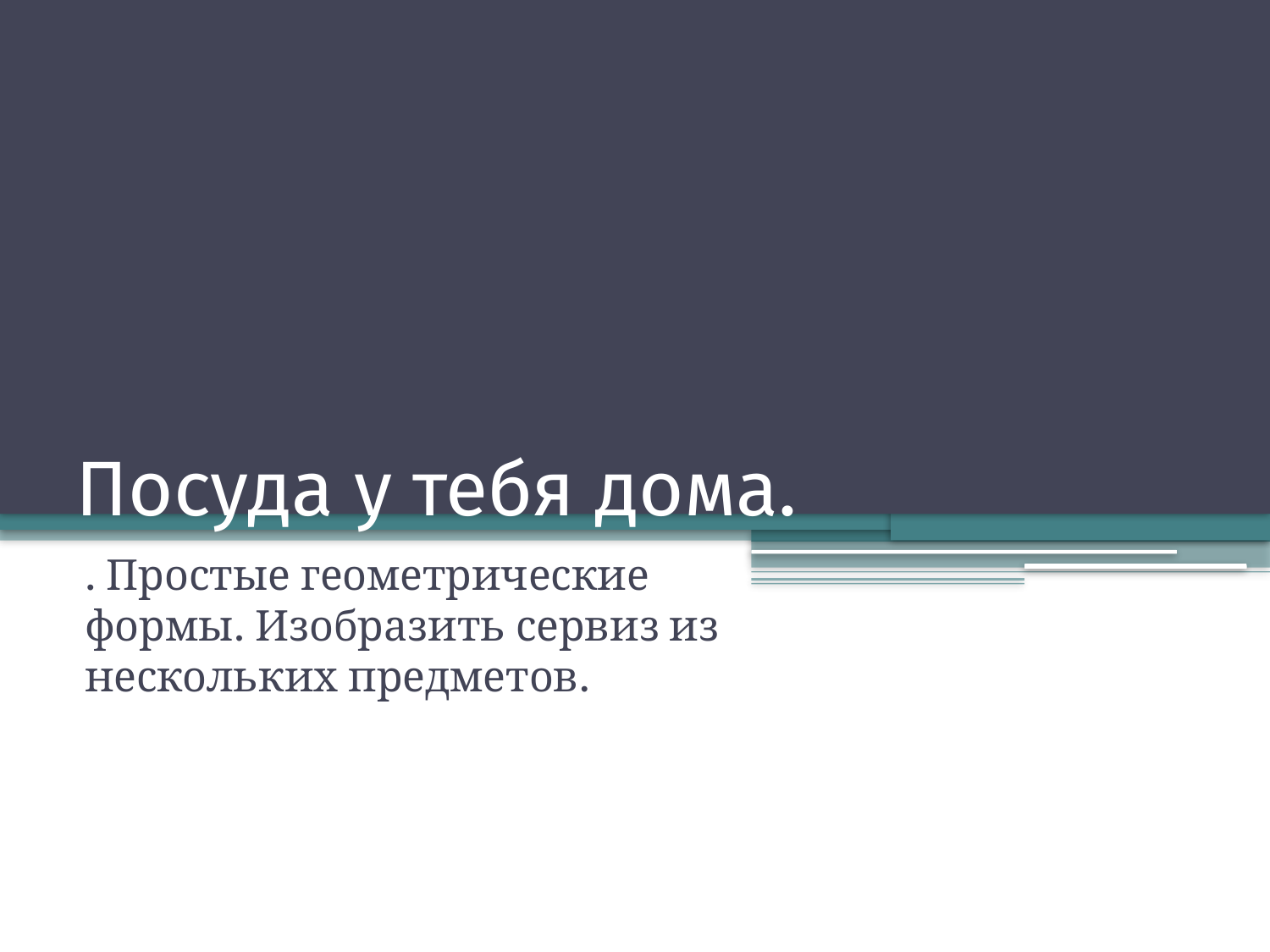

# Посуда у тебя дома.
. Простые геометрические формы. Изобразить сервиз из нескольких предметов.